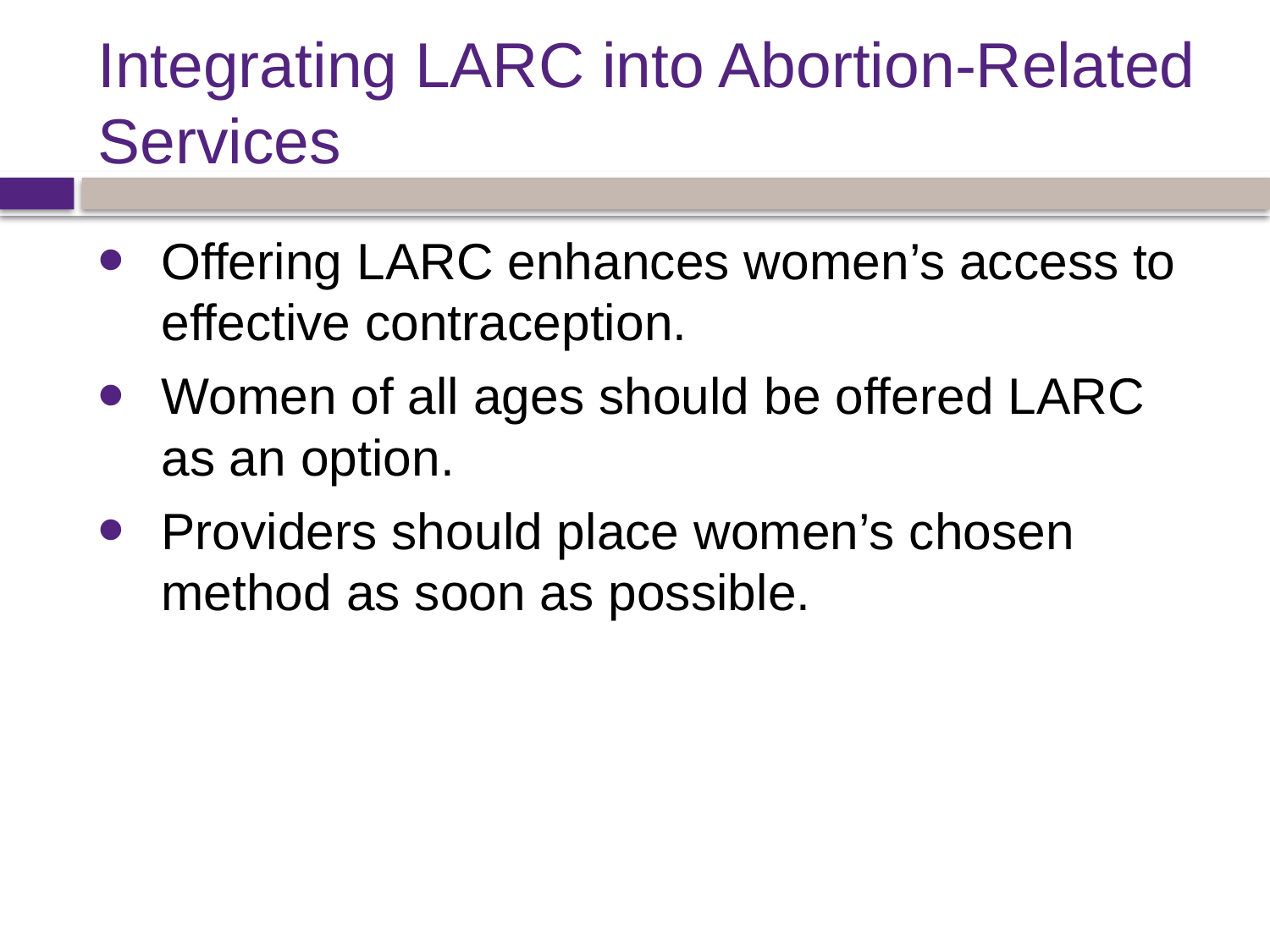

# Integrating LARC into Abortion-Related Services
Offering LARC enhances women’s access to effective contraception.
Women of all ages should be offered LARC as an option.
Providers should place women’s chosen method as soon as possible.